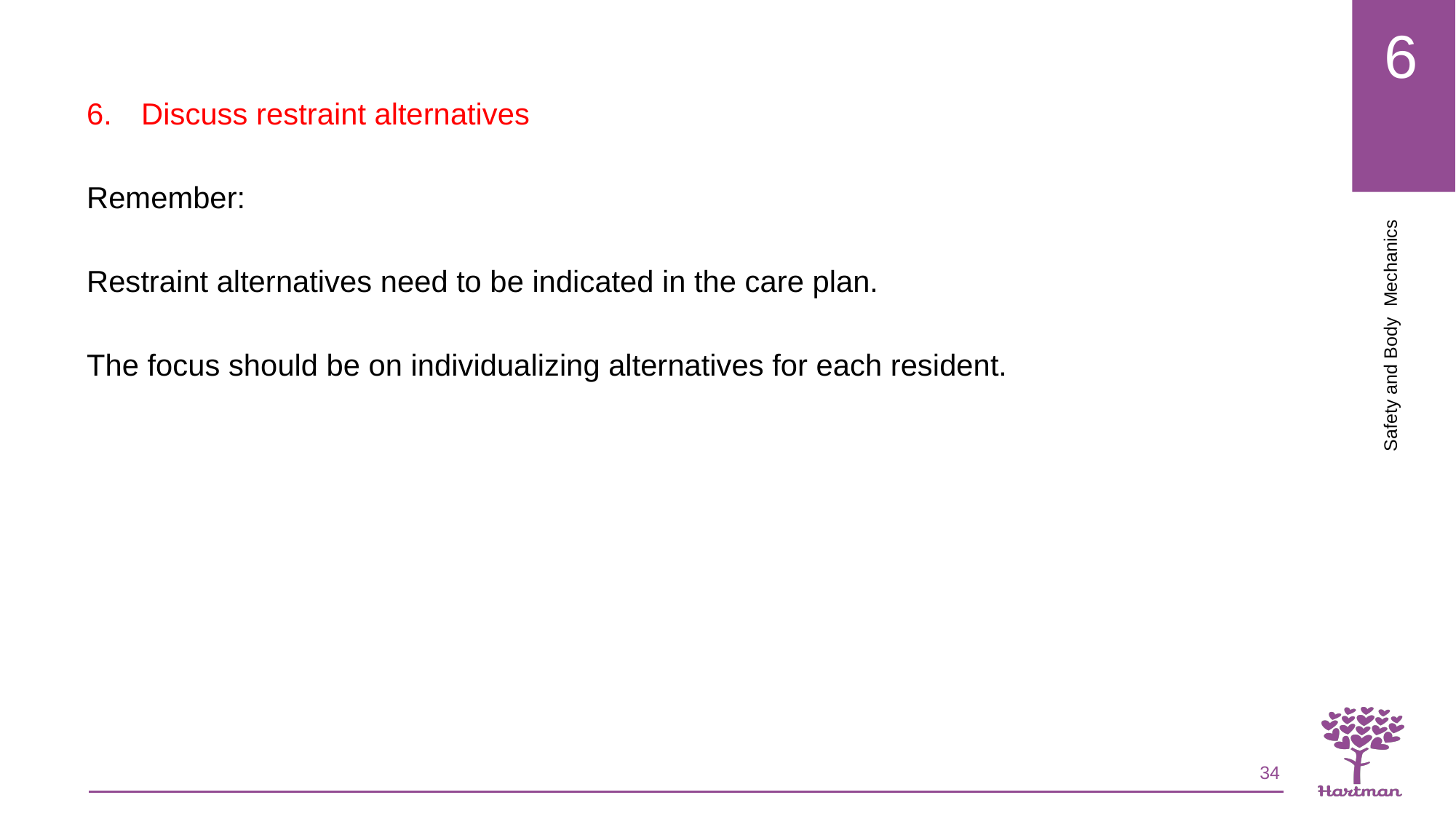

Discuss restraint alternatives

Remember:

Restraint alternatives need to be indicated in the care plan.

The focus should be on individualizing alternatives for each resident.

34